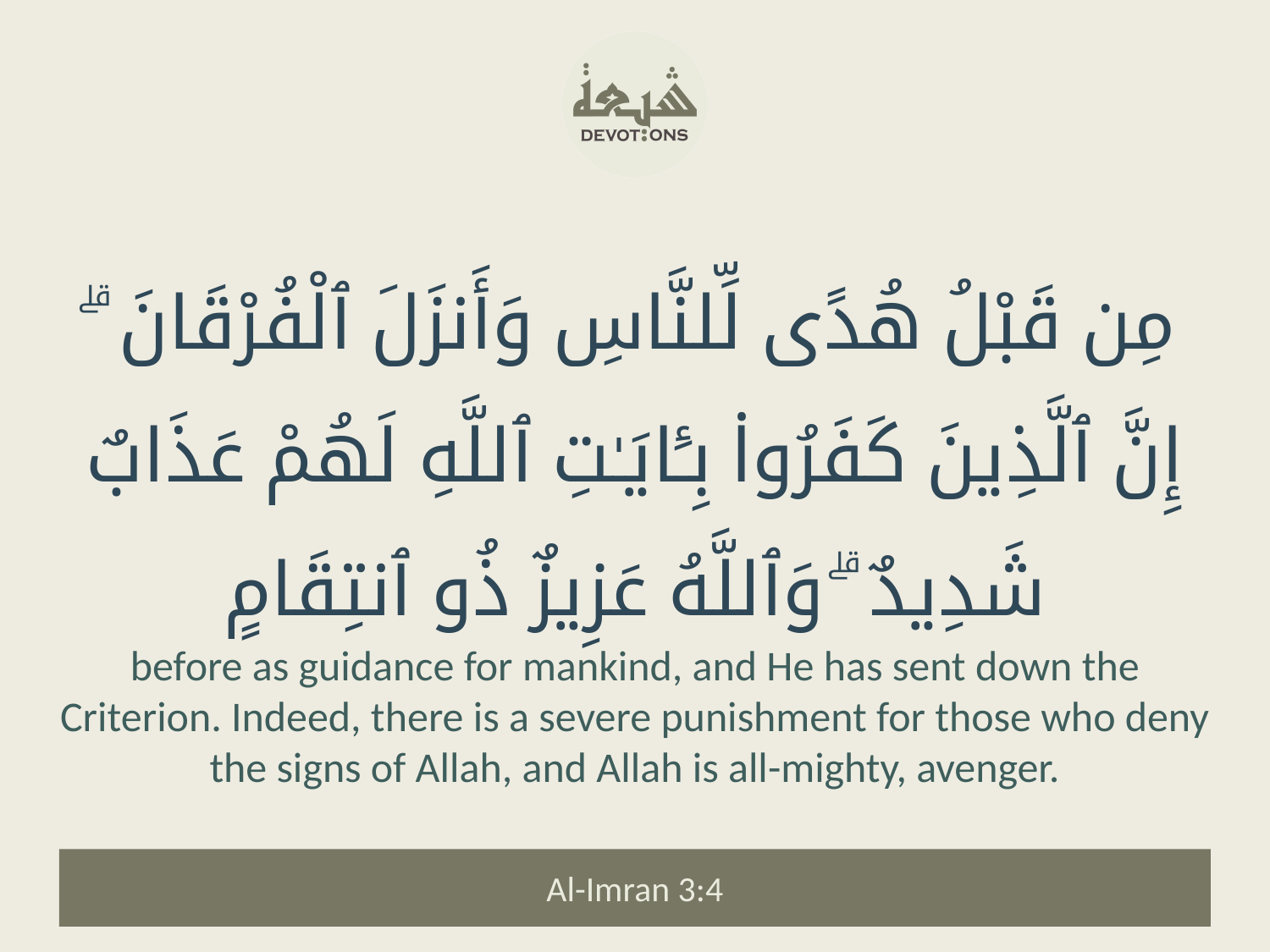

مِن قَبْلُ هُدًى لِّلنَّاسِ وَأَنزَلَ ٱلْفُرْقَانَ ۗ إِنَّ ٱلَّذِينَ كَفَرُوا۟ بِـَٔايَـٰتِ ٱللَّهِ لَهُمْ عَذَابٌ شَدِيدٌ ۗ وَٱللَّهُ عَزِيزٌ ذُو ٱنتِقَامٍ
before as guidance for mankind, and He has sent down the Criterion. Indeed, there is a severe punishment for those who deny the signs of Allah, and Allah is all-mighty, avenger.
Al-Imran 3:4